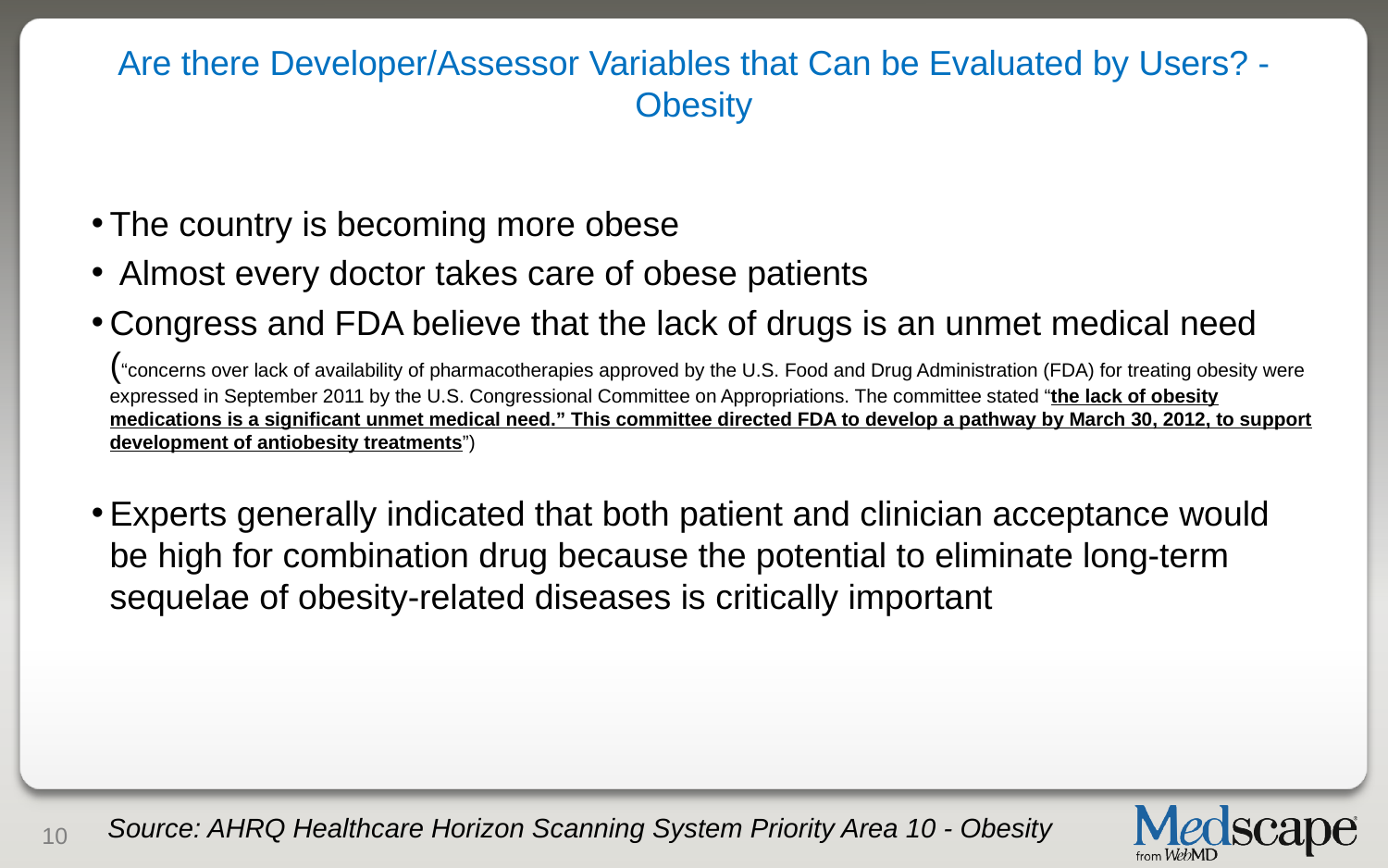

# Are there Developer/Assessor Variables that Can be Evaluated by Users? - Obesity
The country is becoming more obese
 Almost every doctor takes care of obese patients
Congress and FDA believe that the lack of drugs is an unmet medical need (“concerns over lack of availability of pharmacotherapies approved by the U.S. Food and Drug Administration (FDA) for treating obesity were expressed in September 2011 by the U.S. Congressional Committee on Appropriations. The committee stated “the lack of obesity medications is a significant unmet medical need.” This committee directed FDA to develop a pathway by March 30, 2012, to support development of antiobesity treatments”)

Experts generally indicated that both patient and clinician acceptance would be high for combination drug because the potential to eliminate long-term sequelae of obesity-related diseases is critically important

Source: AHRQ Healthcare Horizon Scanning System Priority Area 10 - Obesity